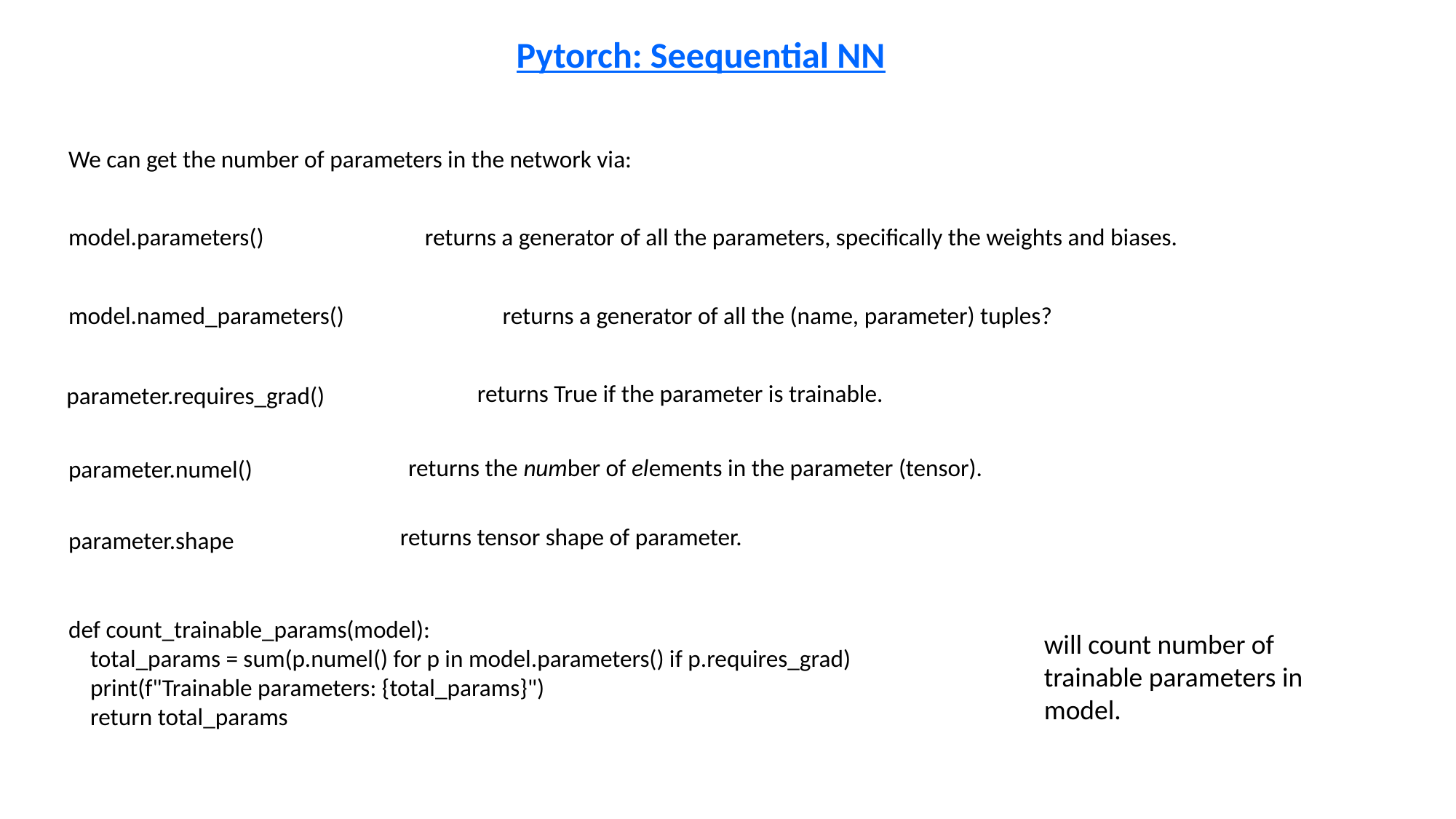

Pytorch: Seequential NN
We can get the number of parameters in the network via:
returns a generator of all the parameters, specifically the weights and biases.
model.parameters()
model.named_parameters()
returns a generator of all the (name, parameter) tuples?
returns True if the parameter is trainable.
parameter.requires_grad()
returns the number of elements in the parameter (tensor).
parameter.numel()
returns tensor shape of parameter.
parameter.shape
def count_trainable_params(model):
    total_params = sum(p.numel() for p in model.parameters() if p.requires_grad)
    print(f"Trainable parameters: {total_params}")
    return total_params
will count number of trainable parameters in model.